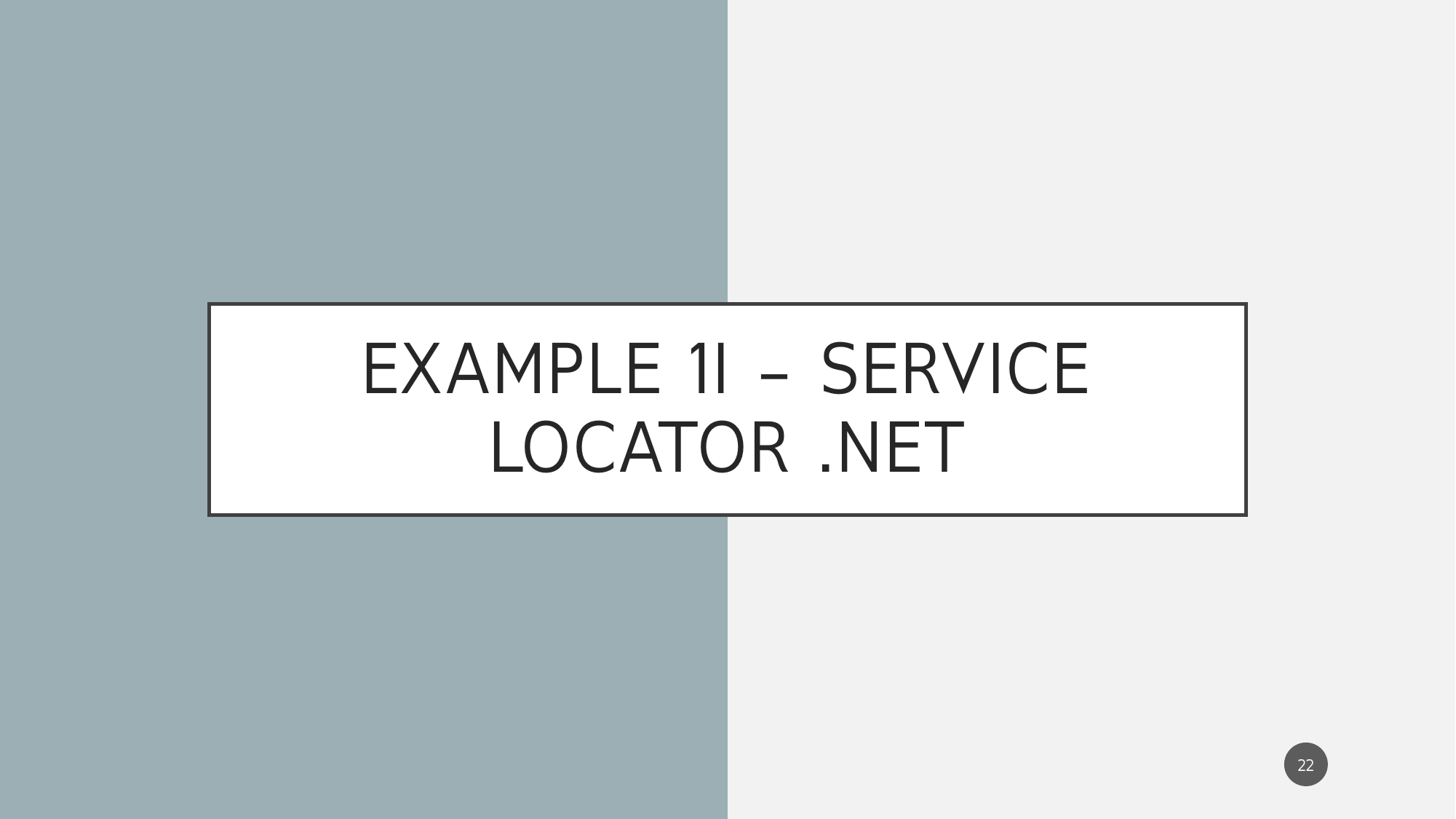

# Example 1I – Service locator .NET
22